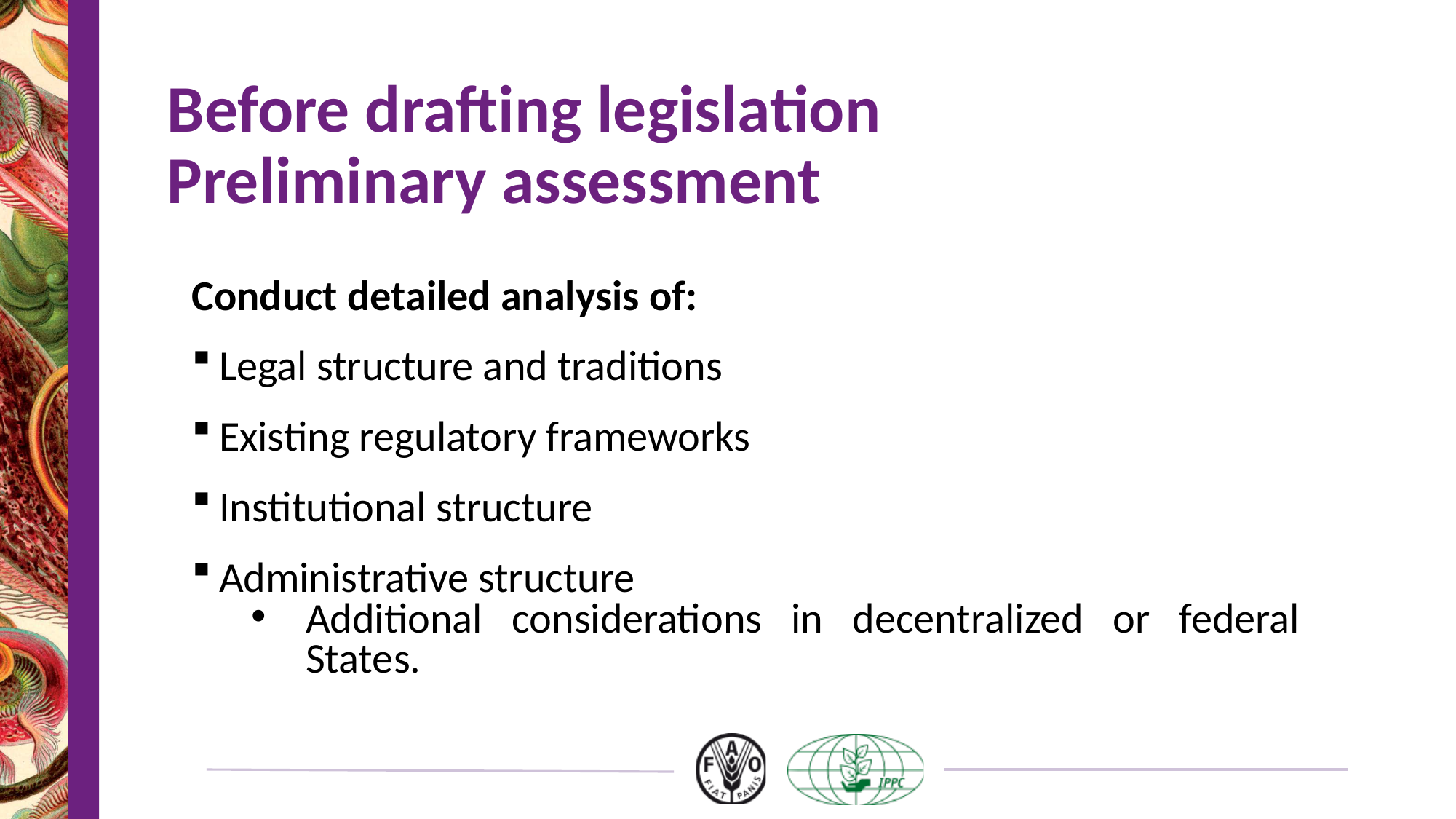

# Before drafting legislation Preliminary assessment
Conduct detailed analysis of:
Legal structure and traditions
Existing regulatory frameworks
Institutional structure
Administrative structure
Additional considerations in decentralized or federal States.